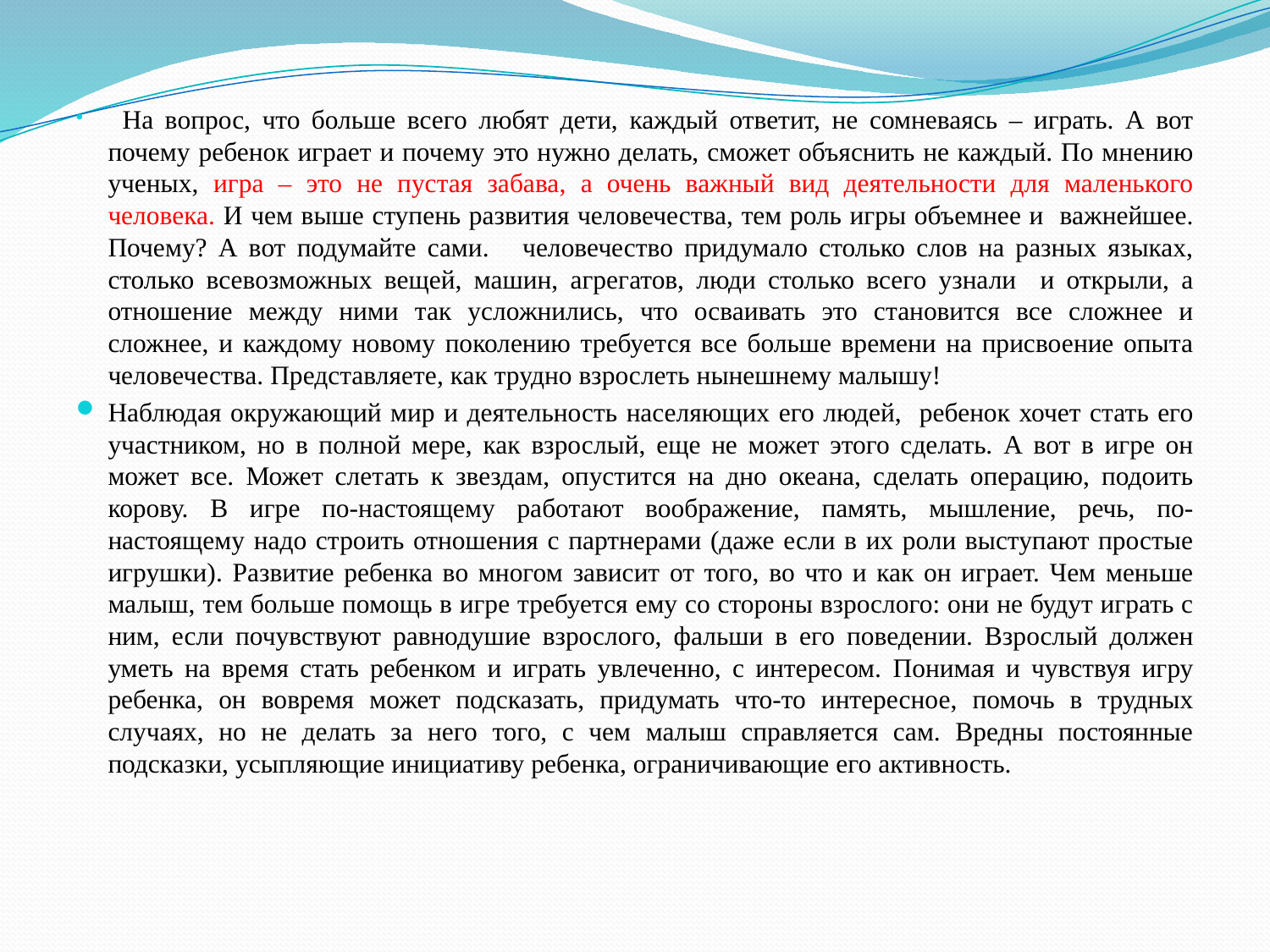

На вопрос, что больше всего любят дети, каждый ответит, не сомневаясь – играть. А вот почему ребенок играет и почему это нужно делать, сможет объяснить не каждый. По мнению ученых, игра – это не пустая забава, а очень важный вид деятельности для маленького человека. И чем выше ступень развития человечества, тем роль игры объемнее и  важнейшее. Почему? А вот подумайте сами.   человечество придумало столько слов на разных языках, столько всевозможных вещей, машин, агрегатов, люди столько всего узнали  и открыли, а отношение между ними так усложнились, что осваивать это становится все сложнее и сложнее, и каждому новому поколению требуется все больше времени на присвоение опыта человечества. Представляете, как трудно взрослеть нынешнему малышу!
Наблюдая окружающий мир и деятельность населяющих его людей,  ребенок хочет стать его участником, но в полной мере, как взрослый, еще не может этого сделать. А вот в игре он может все. Может слетать к звездам, опустится на дно океана, сделать операцию, подоить корову. В игре по-настоящему работают воображение, память, мышление, речь, по-настоящему надо строить отношения с партнерами (даже если в их роли выступают простые игрушки). Развитие ребенка во многом зависит от того, во что и как он играет. Чем меньше малыш, тем больше помощь в игре требуется ему со стороны взрослого: они не будут играть с ним, если почувствуют равнодушие взрослого, фальши в его поведении. Взрослый должен уметь на время стать ребенком и играть увлеченно, с интересом. Понимая и чувствуя игру ребенка, он вовремя может подсказать, придумать что-то интересное, помочь в трудных случаях, но не делать за него того, с чем малыш справляется сам. Вредны постоянные подсказки, усыпляющие инициативу ребенка, ограничивающие его активность.

#